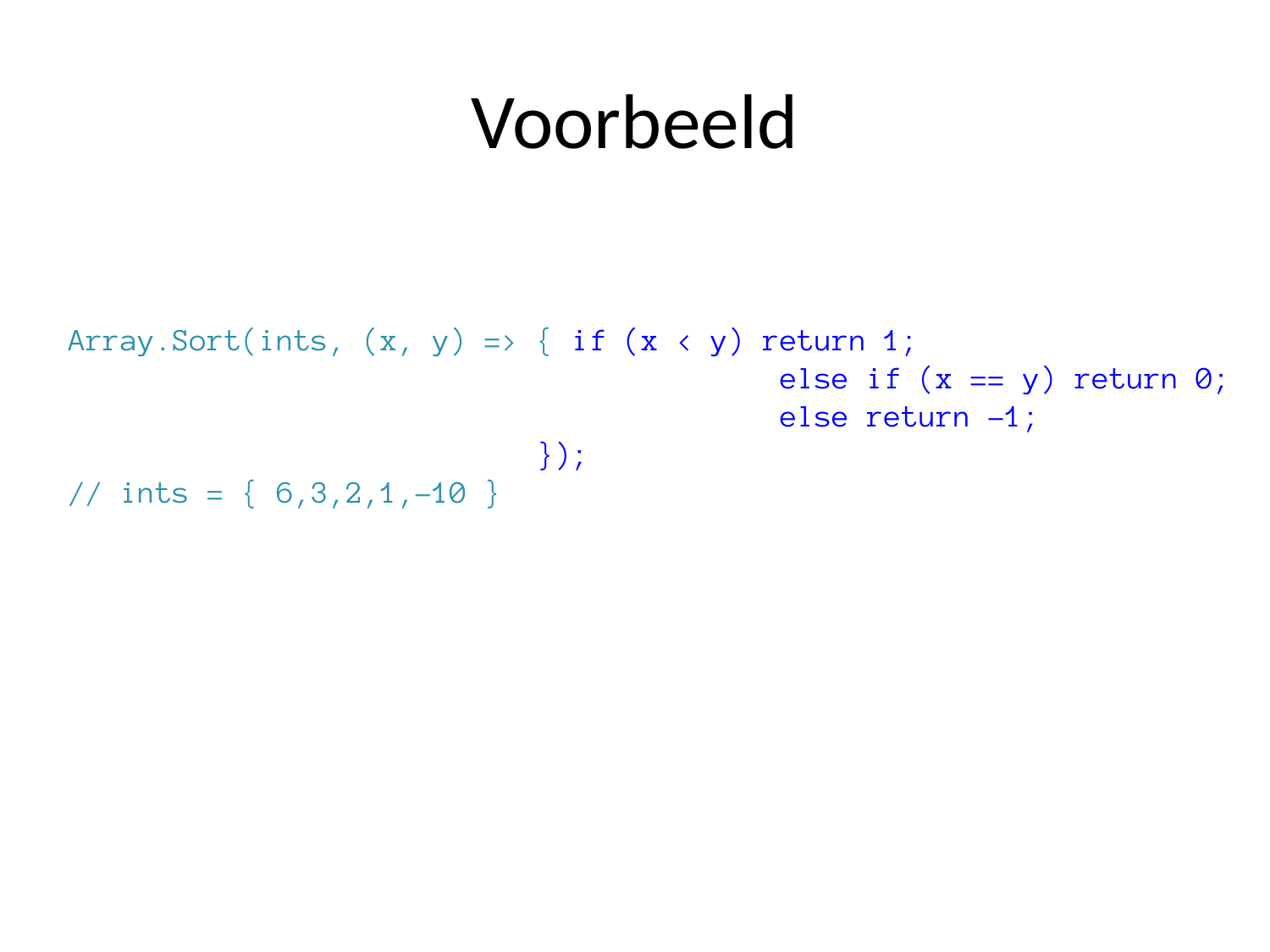

# Voorbeeld

Array.Sort(ints, (x, y) => { if (x < y) return 1;
                                         else if (x == y) return 0;
                                         else return -1;
                           });
// ints = { 6,3,2,1,-10 }